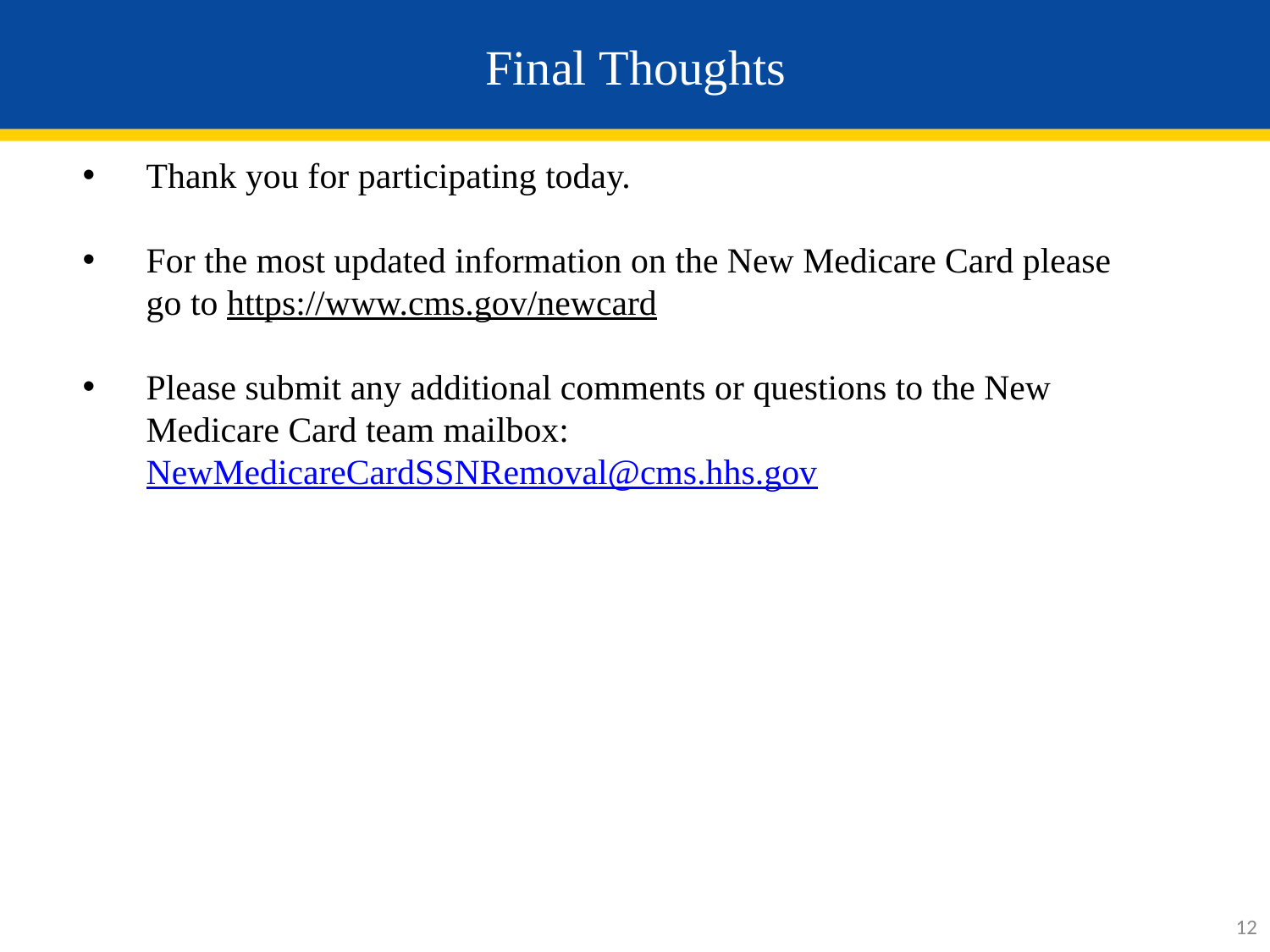

# Final Thoughts
Thank you for participating today.
For the most updated information on the New Medicare Card please go to https://www.cms.gov/newcard

Please submit any additional comments or questions to the New Medicare Card team mailbox: NewMedicareCardSSNRemoval@cms.hhs.gov

12